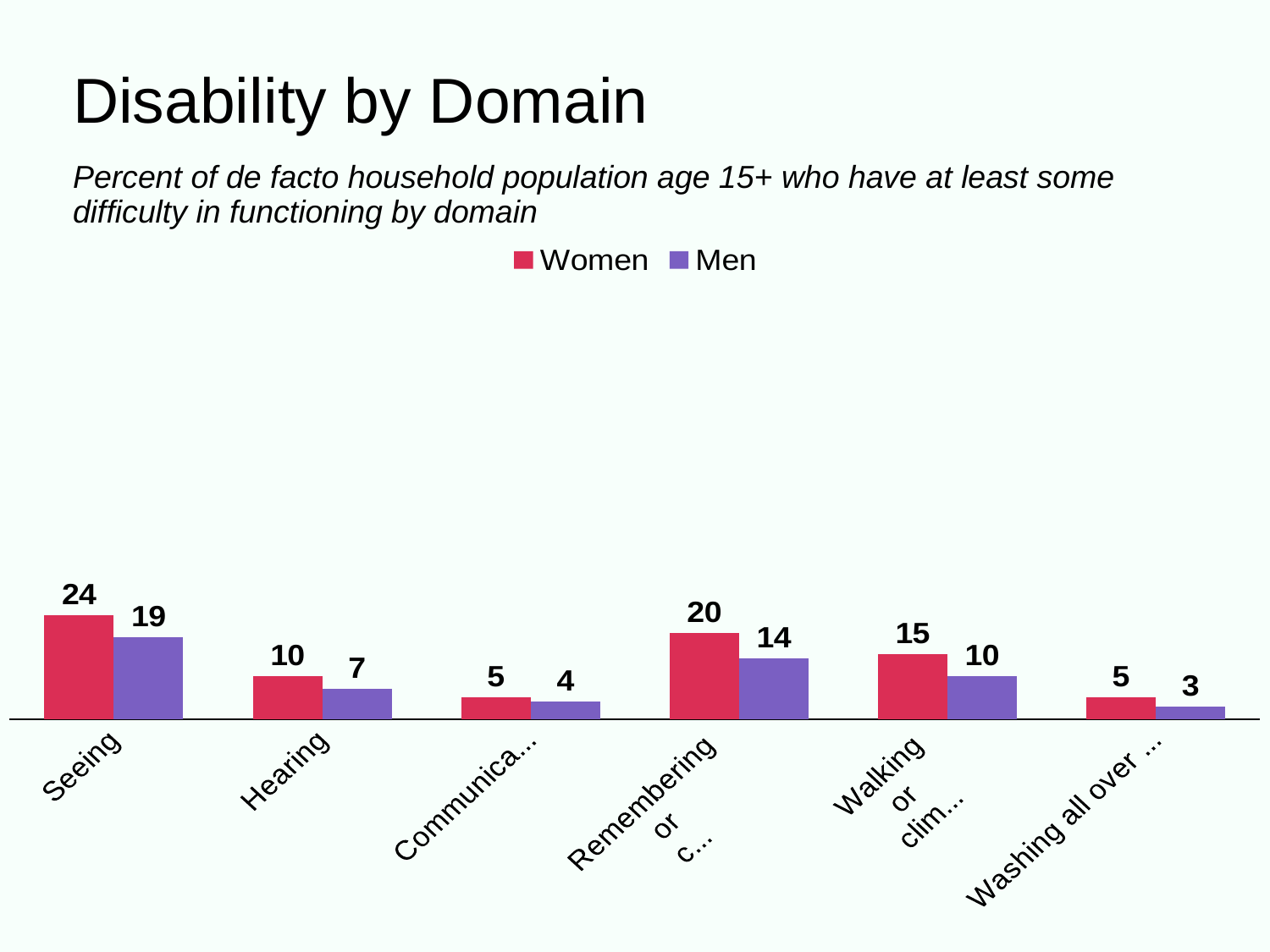

# Disability by Domain
Percent of de facto household population age 15+ who have at least some difficulty in functioning by domain

### Chart

| Category | Women | Men |
|---|---|---|
| Seeing | 24.0 | 19.0 |
| Hearing | 10.0 | 7.0 |
| Communicating | 5.0 | 4.0 |
| Remembering
or
concentrating | 20.0 | 14.0 |
| Walking
or
climbing steps | 15.0 | 10.0 |
| Washing all over or
dressing | 5.0 | 3.0 |